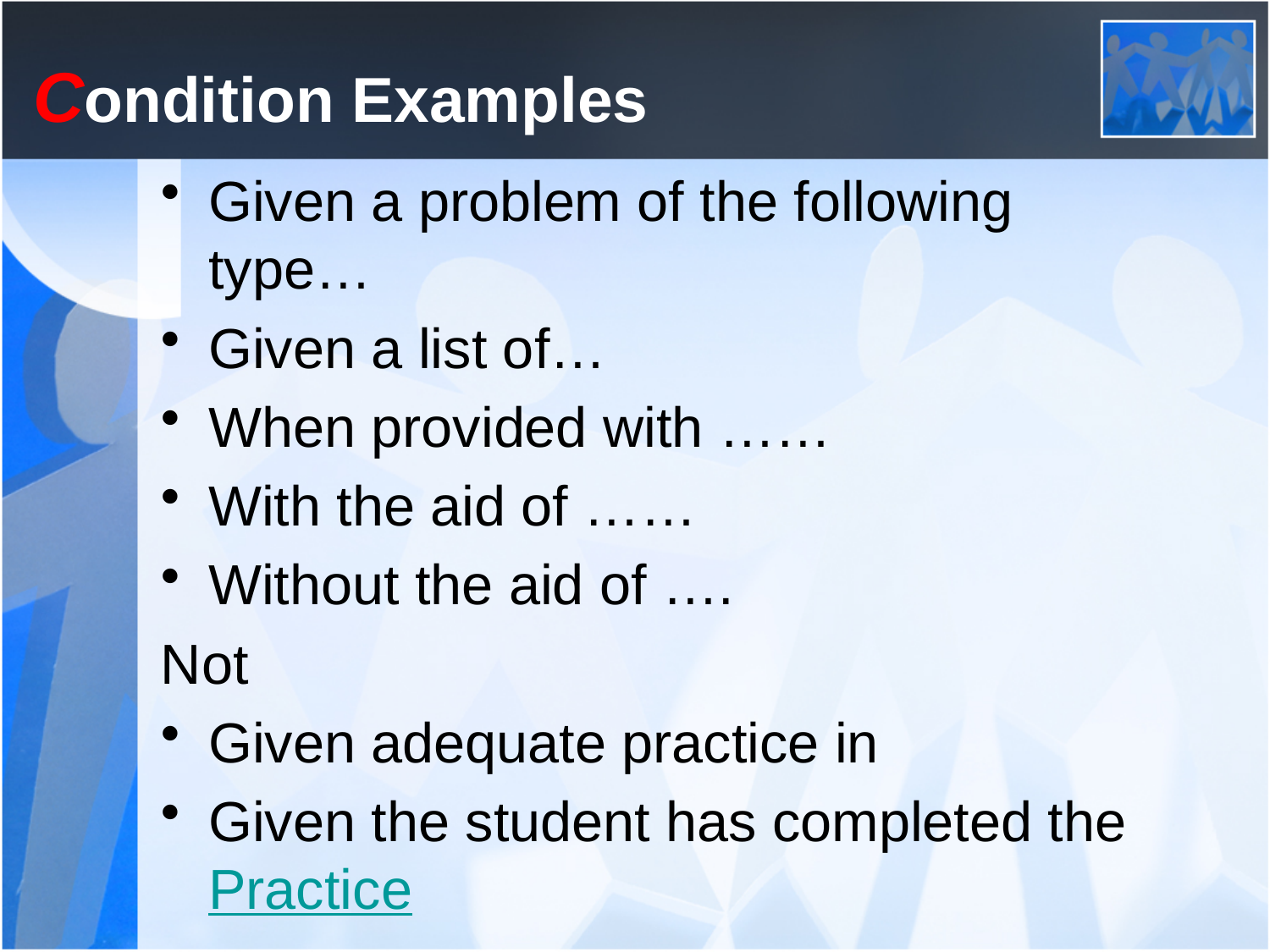

# Condition Examples
Given a problem of the following type…
Given a list of…
When provided with ……
With the aid of ……
Without the aid of ….
Not
Given adequate practice in
Given the student has completed the Practice